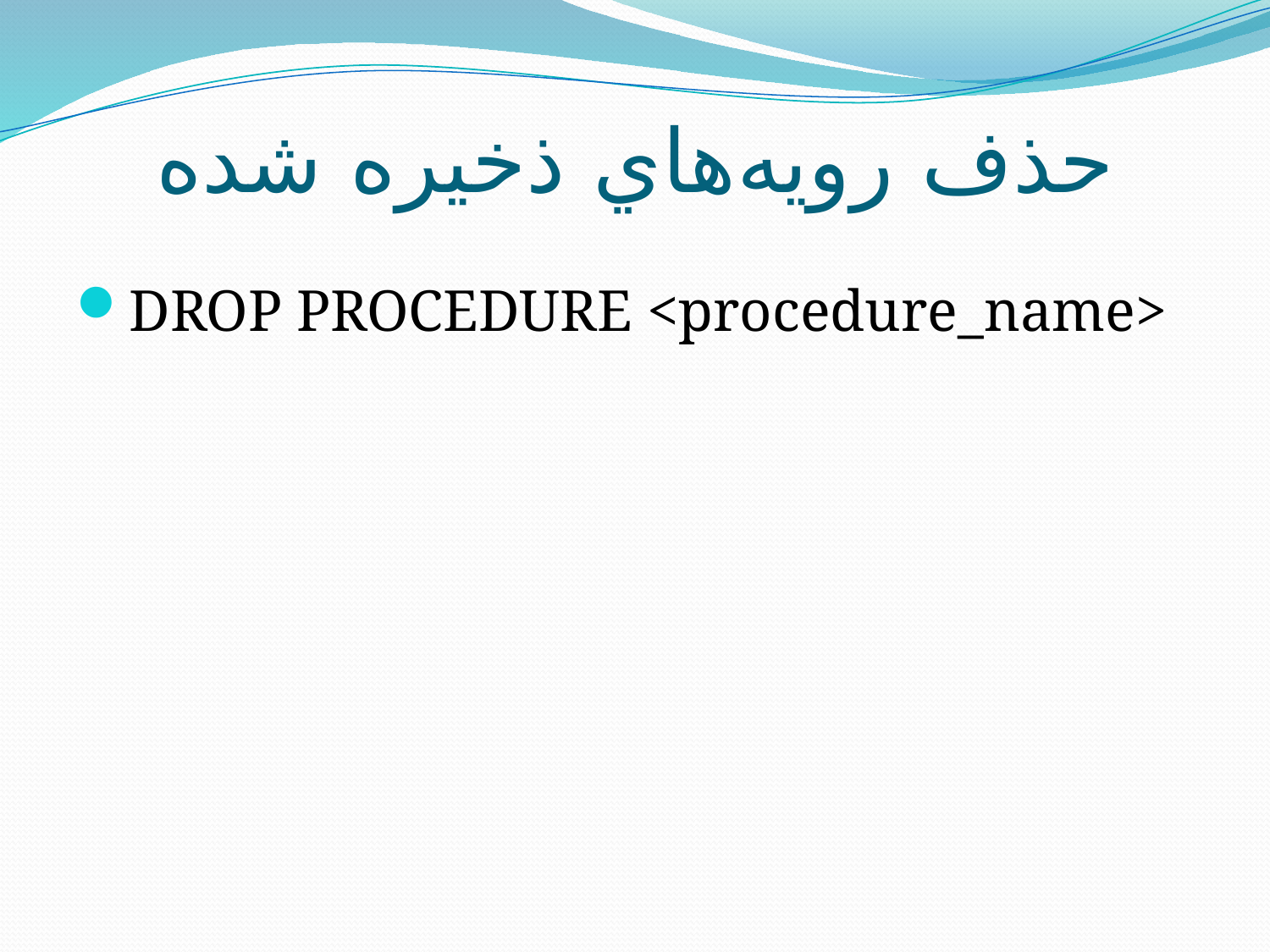

# حذف رويه‌هاي ذخيره شده
DROP PROCEDURE <procedure_name>